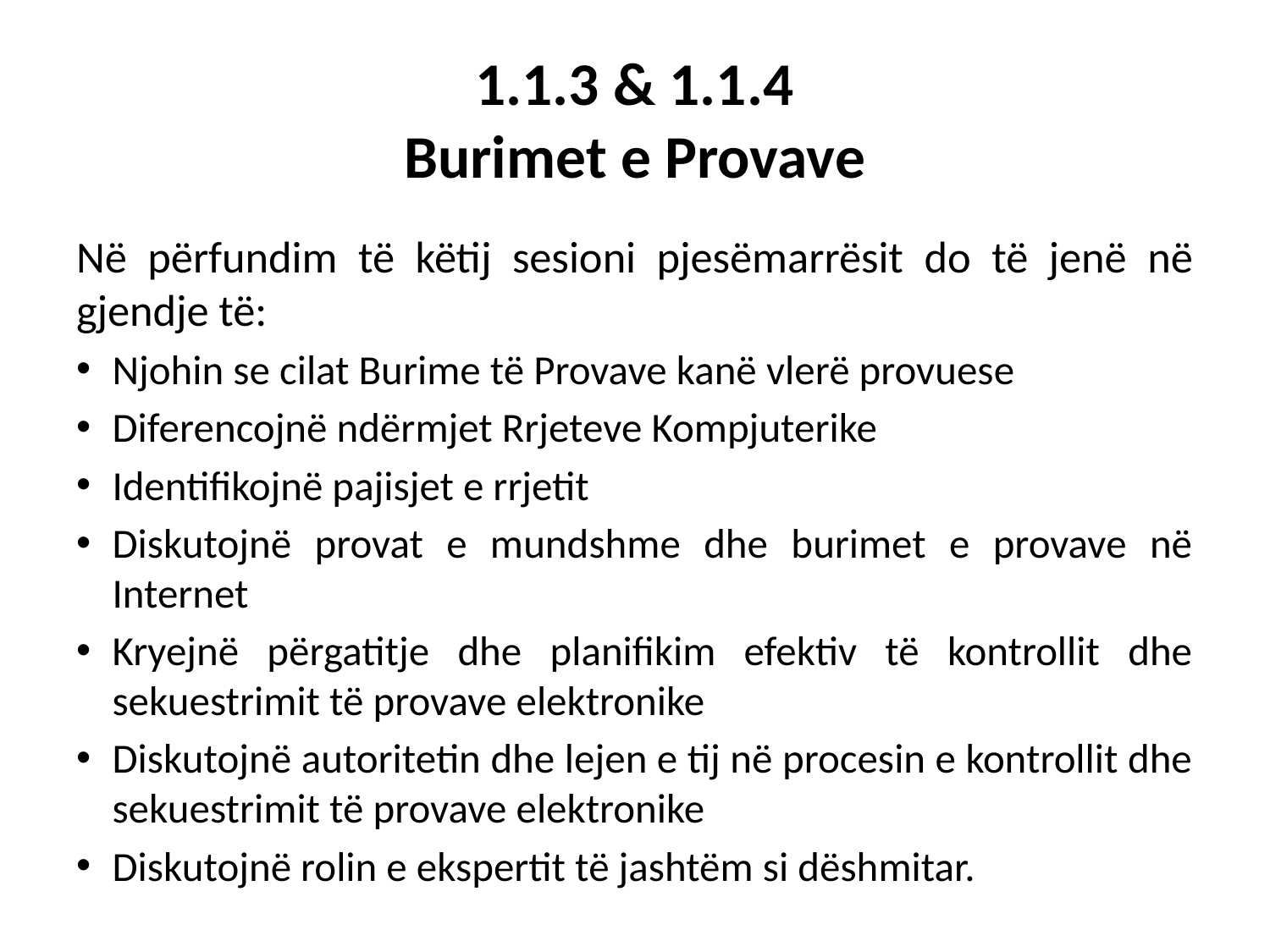

# 1.1.3 & 1.1.4 Burimet e Provave
Në përfundim të këtij sesioni pjesëmarrësit do të jenë në gjendje të:
Njohin se cilat Burime të Provave kanë vlerë provuese
Diferencojnë ndërmjet Rrjeteve Kompjuterike
Identifikojnë pajisjet e rrjetit
Diskutojnë provat e mundshme dhe burimet e provave në Internet
Kryejnë përgatitje dhe planifikim efektiv të kontrollit dhe sekuestrimit të provave elektronike
Diskutojnë autoritetin dhe lejen e tij në procesin e kontrollit dhe sekuestrimit të provave elektronike
Diskutojnë rolin e ekspertit të jashtëm si dëshmitar.